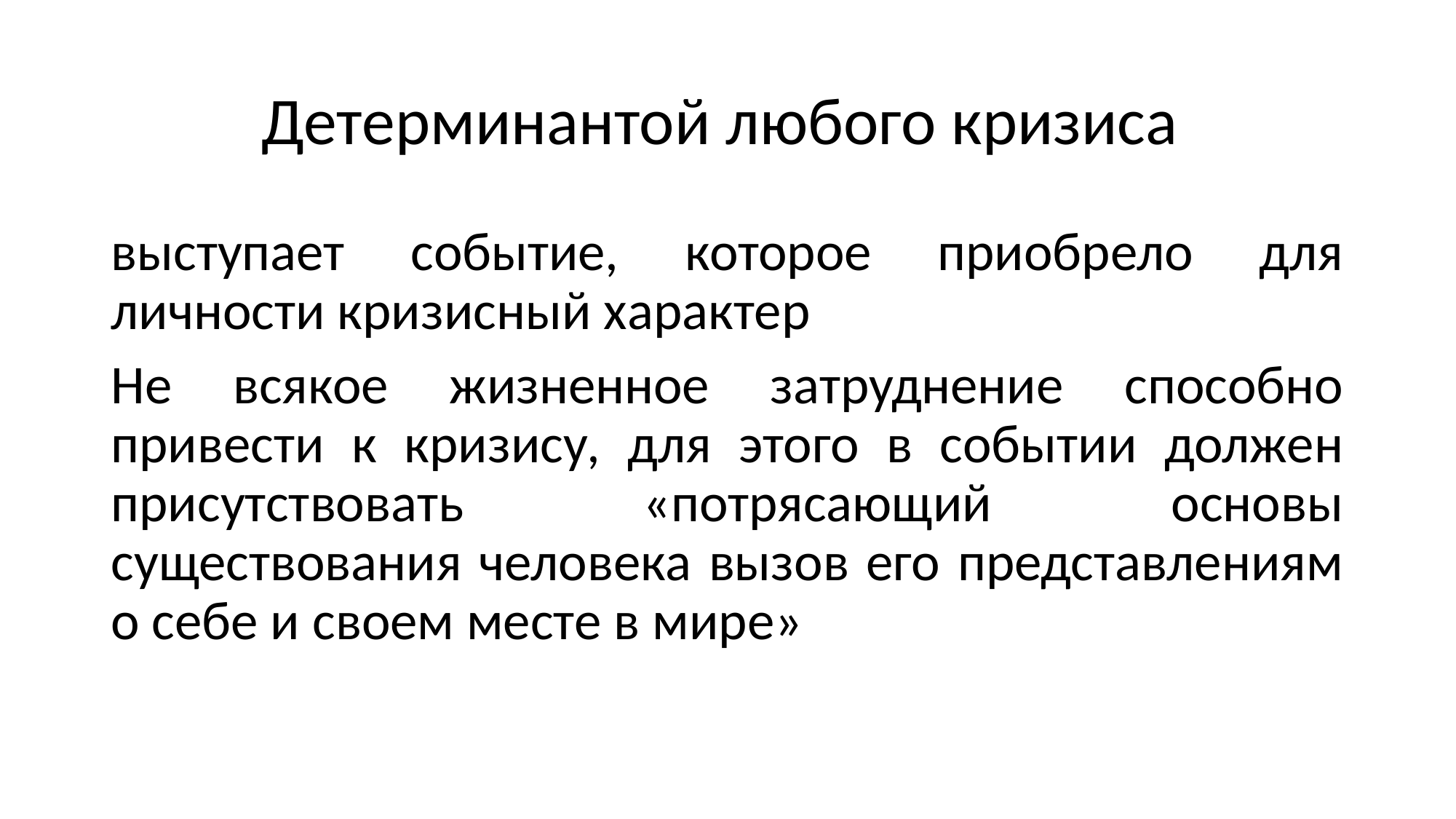

# Детерминантой любого кризиса
выступает событие, которое приобрело для личности кризисный характер
Не всякое жизненное затруднение способно привести к кризису, для этого в событии должен присутствовать «потрясающий основы существования человека вызов его представлениям о себе и своем месте в мире»